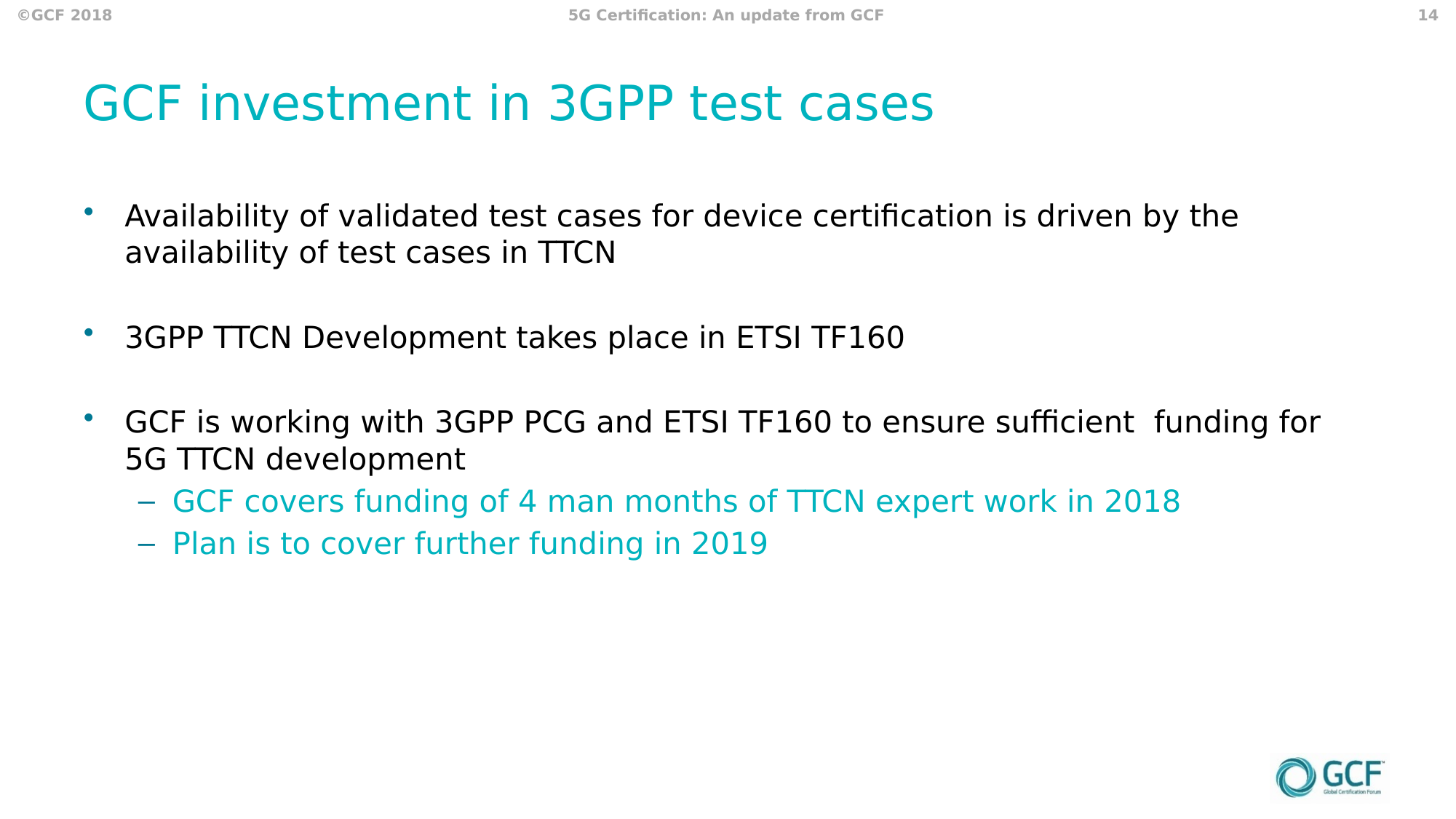

5G Certification: An update from GCF
14
# GCF investment in 3GPP test cases
Availability of validated test cases for device certification is driven by the availability of test cases in TTCN

3GPP TTCN Development takes place in ETSI TF160

GCF is working with 3GPP PCG and ETSI TF160 to ensure sufficient  funding for 5G TTCN development
GCF covers funding of 4 man months of TTCN expert work in 2018
Plan is to cover further funding in 2019